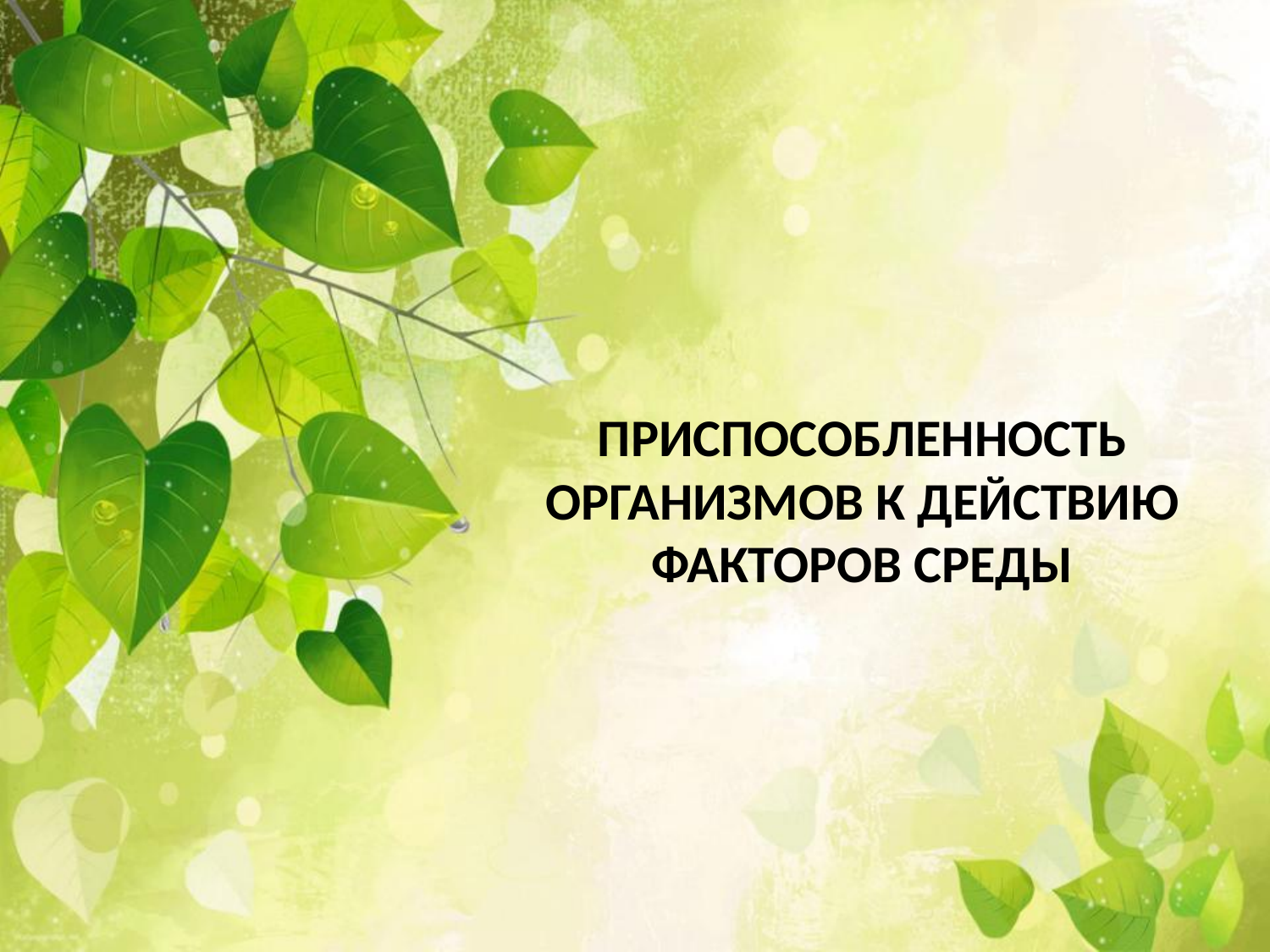

# Приспособленность организмов к действию факторов среды